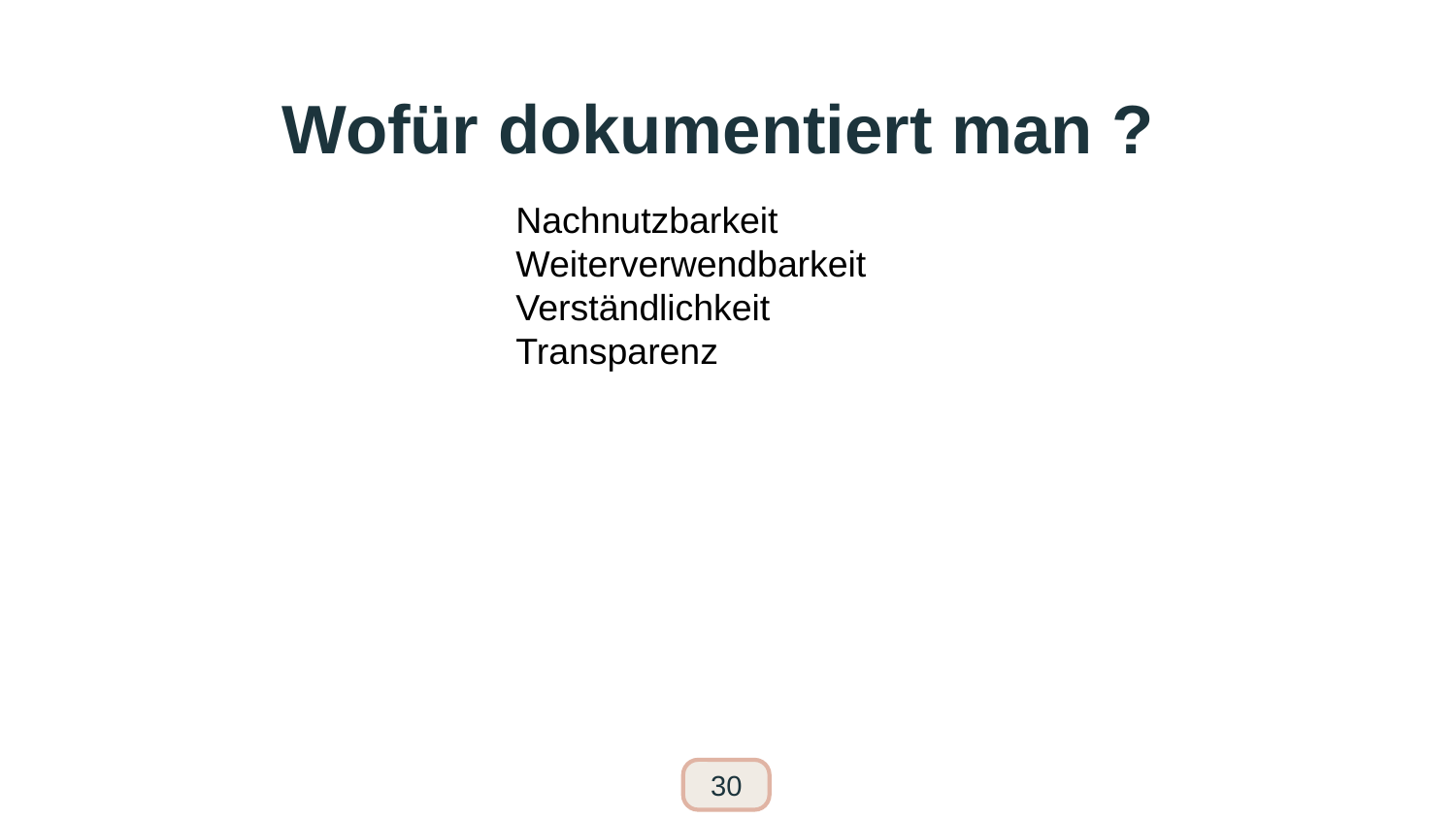

# Wofür dokumentiert man ?
Nachnutzbarkeit
Weiterverwendbarkeit
Verständlichkeit
Transparenz